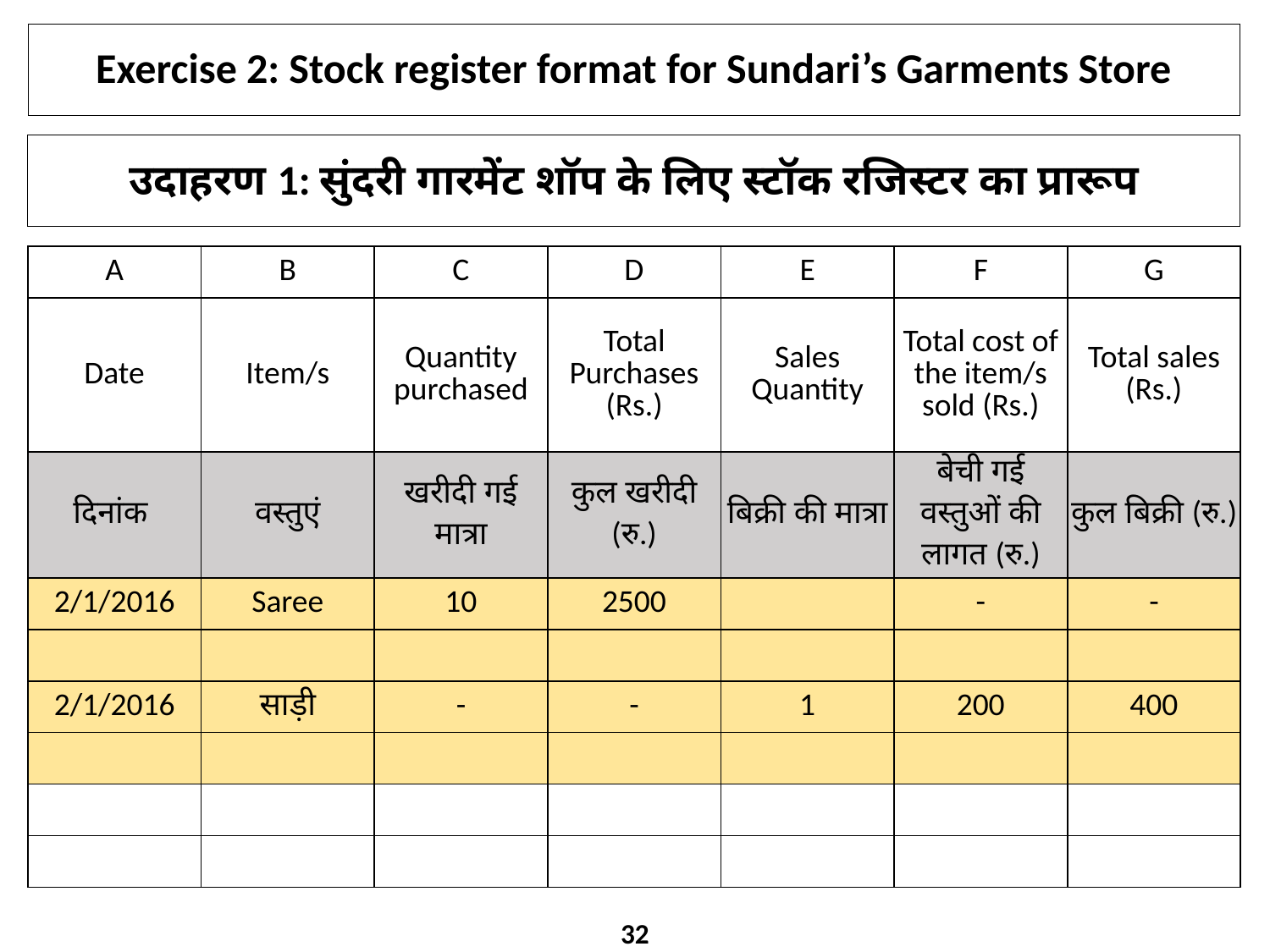

# Exercise 2: Stock register format for Sundari’s Garments Store
उदाहरण 1: सुंदरी गारमेंट शॉप के लिए स्टॉक रजिस्टर का प्रारूप
| A | B | C | D | E | F | G |
| --- | --- | --- | --- | --- | --- | --- |
| Date | Item/s | Quantity purchased | Total Purchases (Rs.) | Sales Quantity | Total cost of the item/s sold (Rs.) | Total sales (Rs.) |
| दिनांक | वस्तुएं | खरीदी गई मात्रा | कुल खरीदी (रु.) | बिक्री की मात्रा | बेची गई वस्तुओं की लागत (रु.) | कुल बिक्री (रु.) |
| 2/1/2016 | Saree | 10 | 2500 |  | - | - |
|  |  |  |  |  |  |  |
| 2/1/2016 | साड़ी | - | - | 1 | 200 | 400 |
|  |  |  |  |  |  |  |
|  |  |  |  |  |  |  |
|  |  |  |  |  |  |  |
32